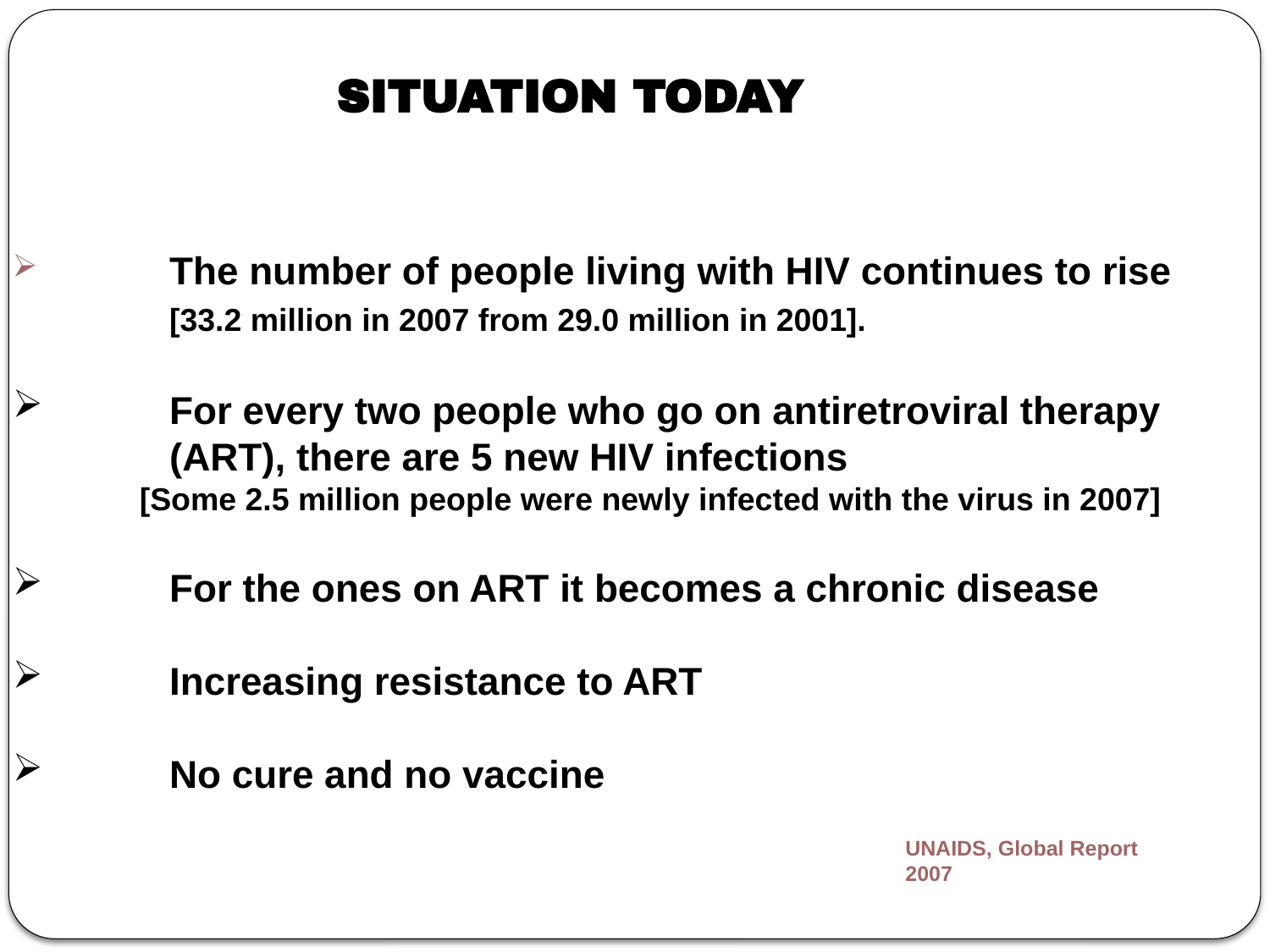

SITUATION TODAY

 	The number of people living with HIV continues to rise          	[33.2 million in 2007 from 29.0 million in 2001].

 	For every two people who go on antiretroviral therapy 	(ART), there are 5 new HIV infections
	[Some 2.5 million people were newly infected with the virus in 2007]

 	For the ones on ART it becomes a chronic disease

 	Increasing resistance to ART

 	No cure and no vaccine

UNAIDS, Global Report 2007